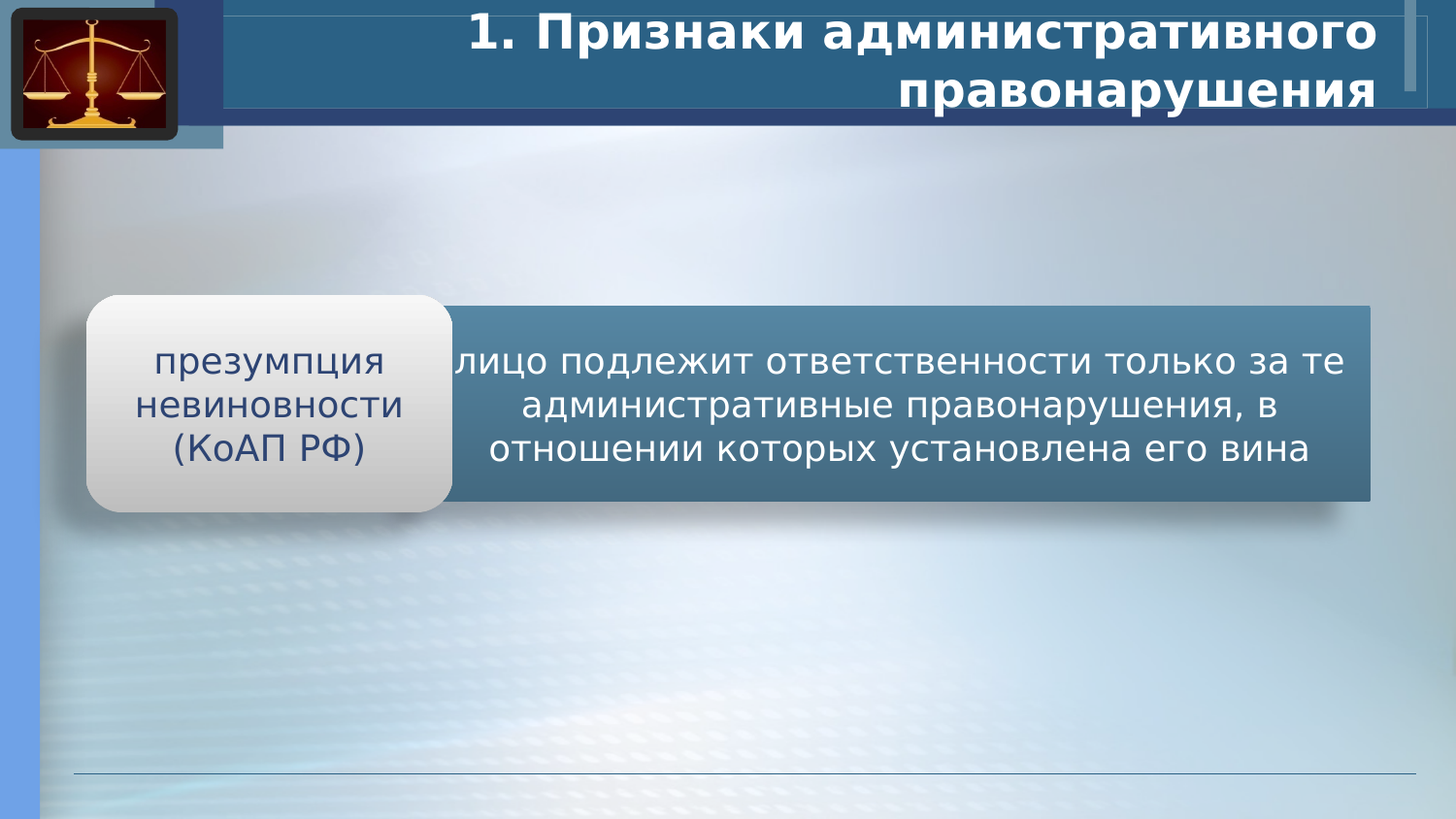

# 1. Признаки административного правонарушения
презумпция невиновности (КоАП РФ)
лицо подлежит ответственности только за те административные правонарушения, в отношении которых установлена его вина
7